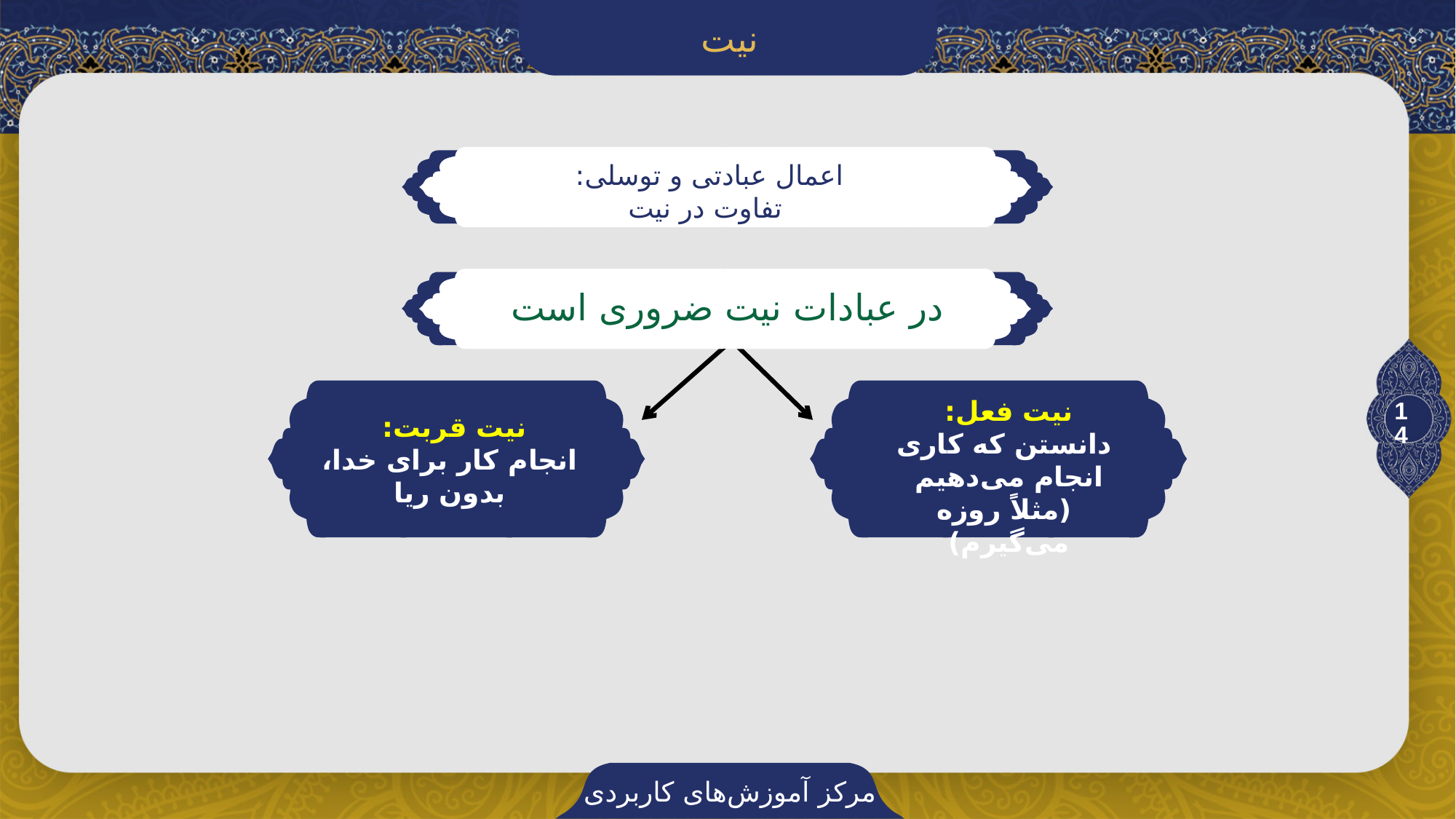

نیت

اعمال عبادتی و توسلی:
تفاوت در نیت

در عبادات نیت ضروری است
نیت فعل:
 دانستن که کاری انجام می‌دهیم
 (مثلاً روزه می‌گیرم)
14
نیت قربت:
 انجام کار برای خدا،
 بدون ریا
مرکز آموزش‌های کاربردی